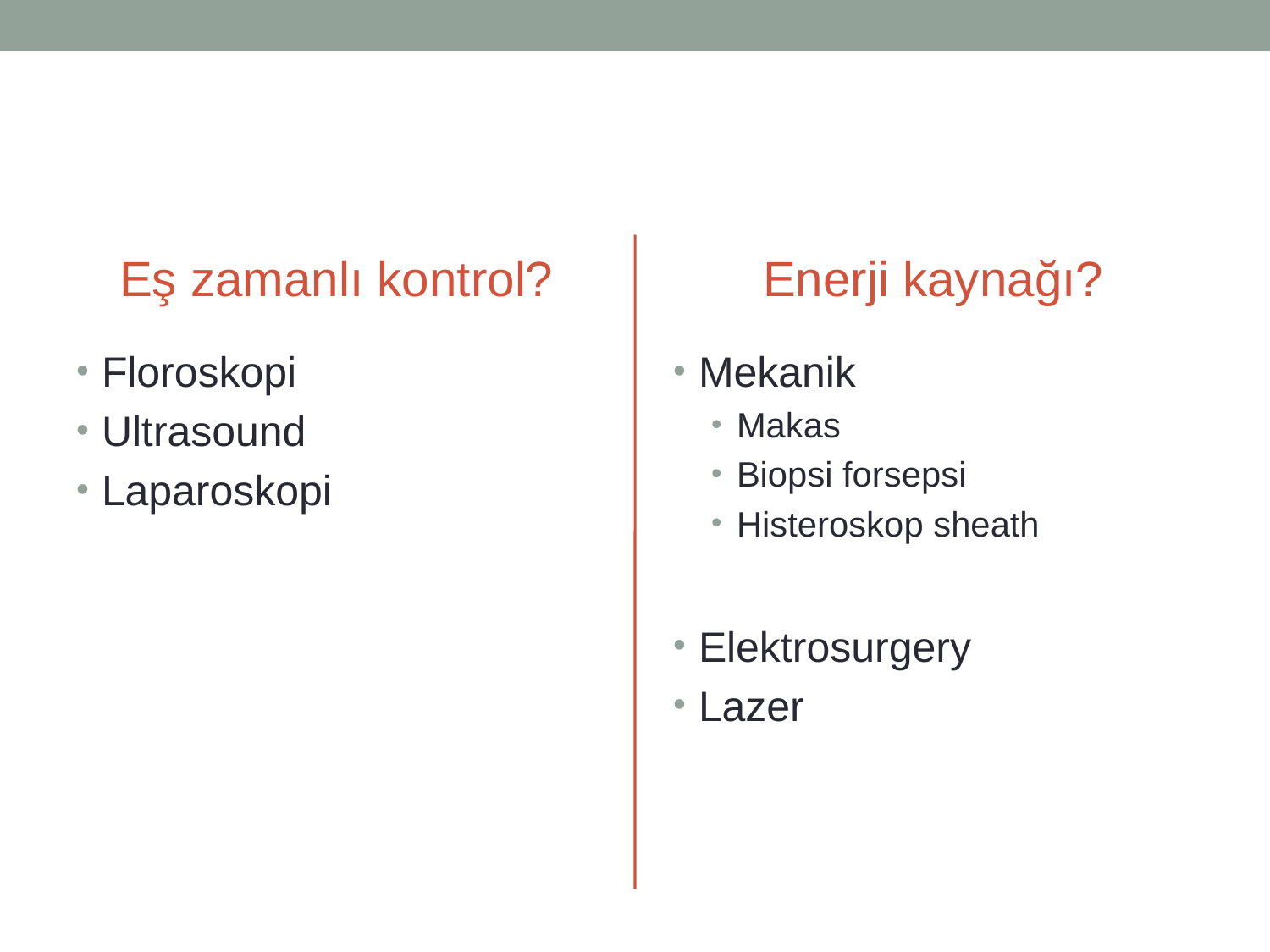

#
Eş zamanlı kontrol?
Enerji kaynağı?
Floroskopi
Ultrasound
Laparoskopi

Mekanik
Makas
Biopsi forsepsi
Histeroskop sheath

Elektrosurgery
Lazer